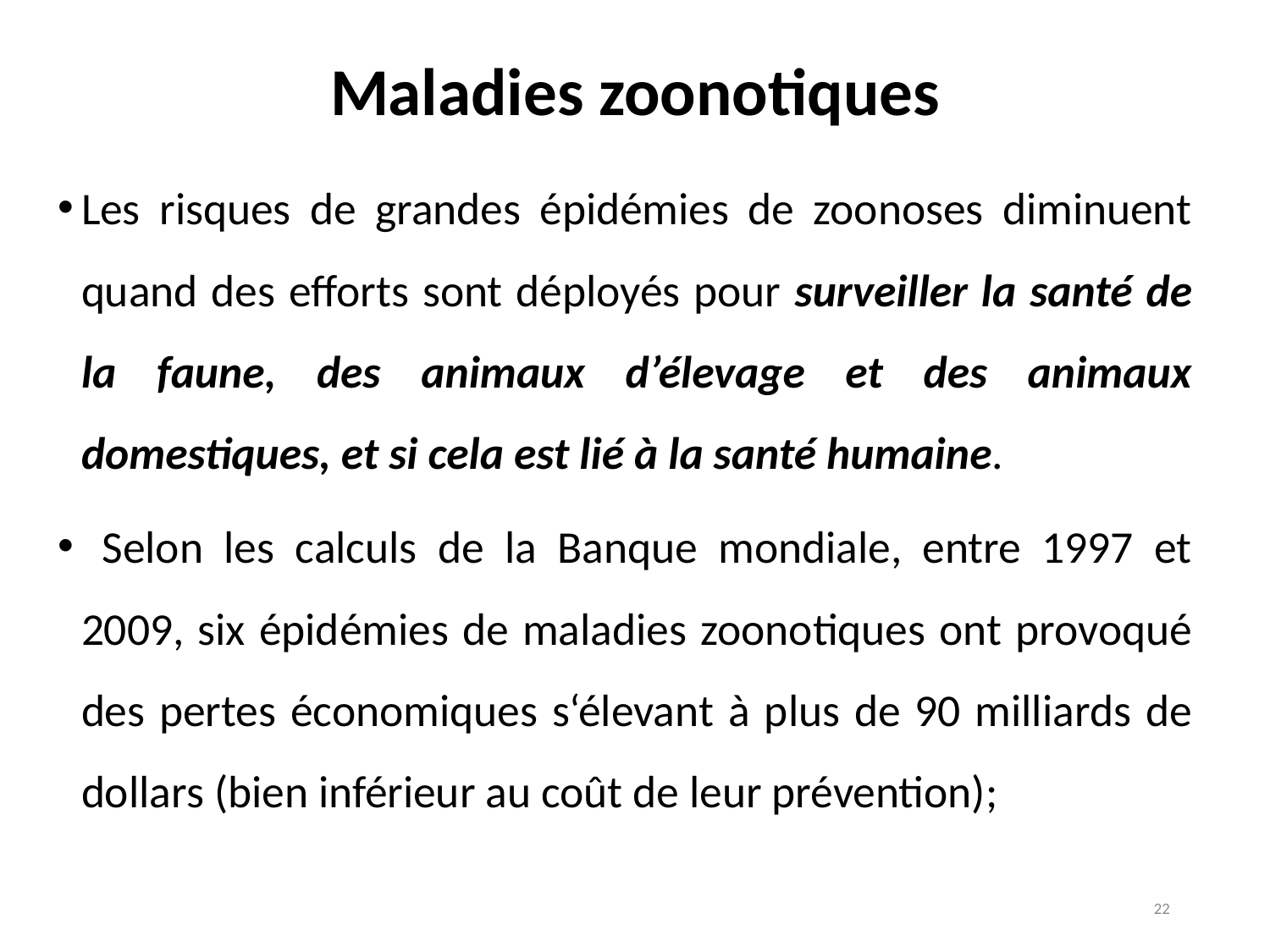

# Maladies zoonotiques
Les risques de grandes épidémies de zoonoses diminuent quand des efforts sont déployés pour surveiller la santé de la faune, des animaux d’élevage et des animaux domestiques, et si cela est lié à la santé humaine.
 Selon les calculs de la Banque mondiale, entre 1997 et 2009, six épidémies de maladies zoonotiques ont provoqué des pertes économiques s‘élevant à plus de 90 milliards de dollars (bien inférieur au coût de leur prévention);

22